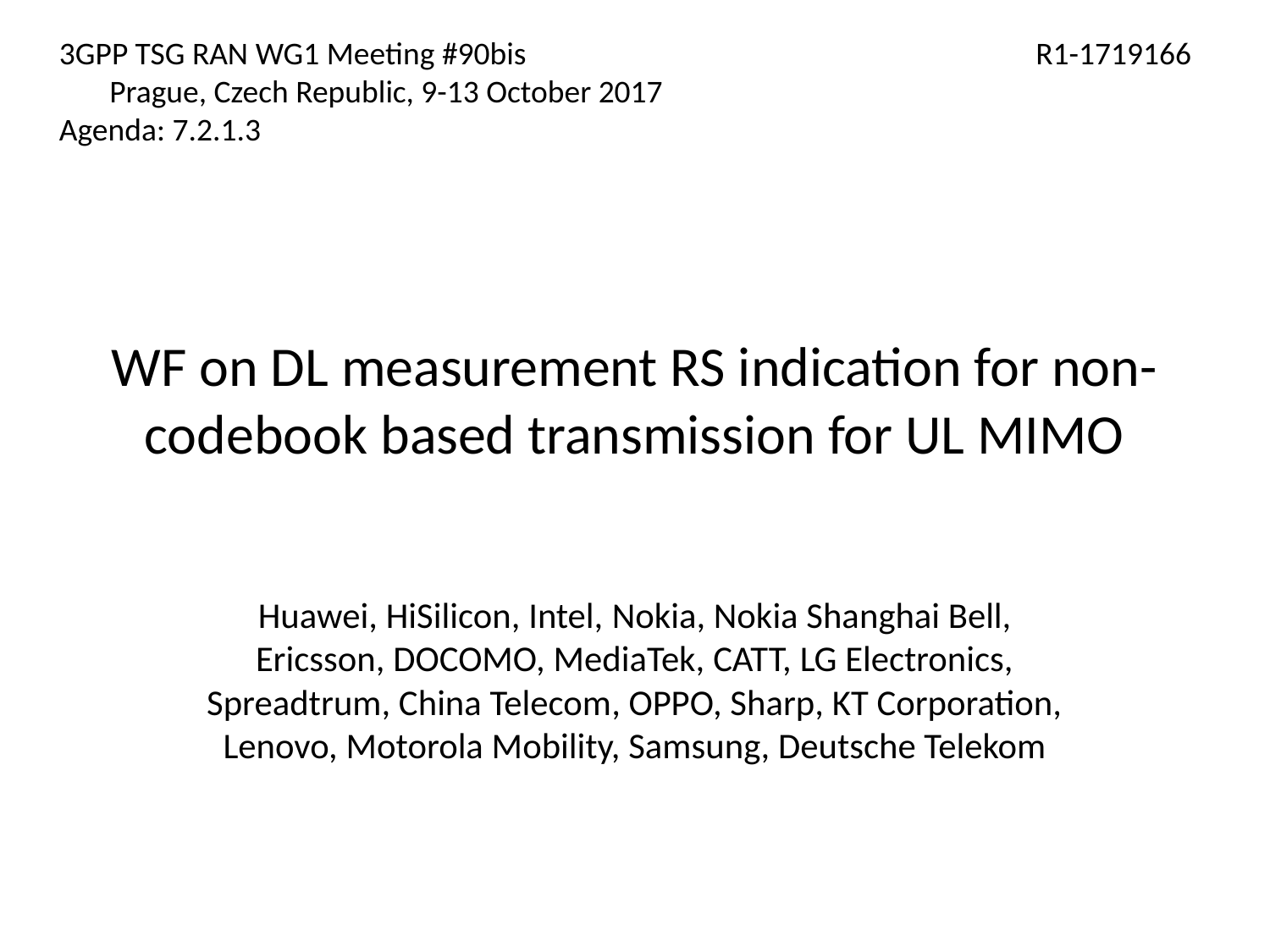

3GPP TSG RAN WG1 Meeting #90bis                                                                       R1-1719166         Prague, Czech Republic, 9-13 October 2017
Agenda: 7.2.1.3
# WF on DL measurement RS indication for non-codebook based transmission for UL MIMO
Huawei, HiSilicon, Intel, Nokia, Nokia Shanghai Bell, Ericsson, DOCOMO, MediaTek, CATT, LG Electronics, Spreadtrum, China Telecom, OPPO, Sharp, KT Corporation, Lenovo, Motorola Mobility, Samsung, Deutsche Telekom